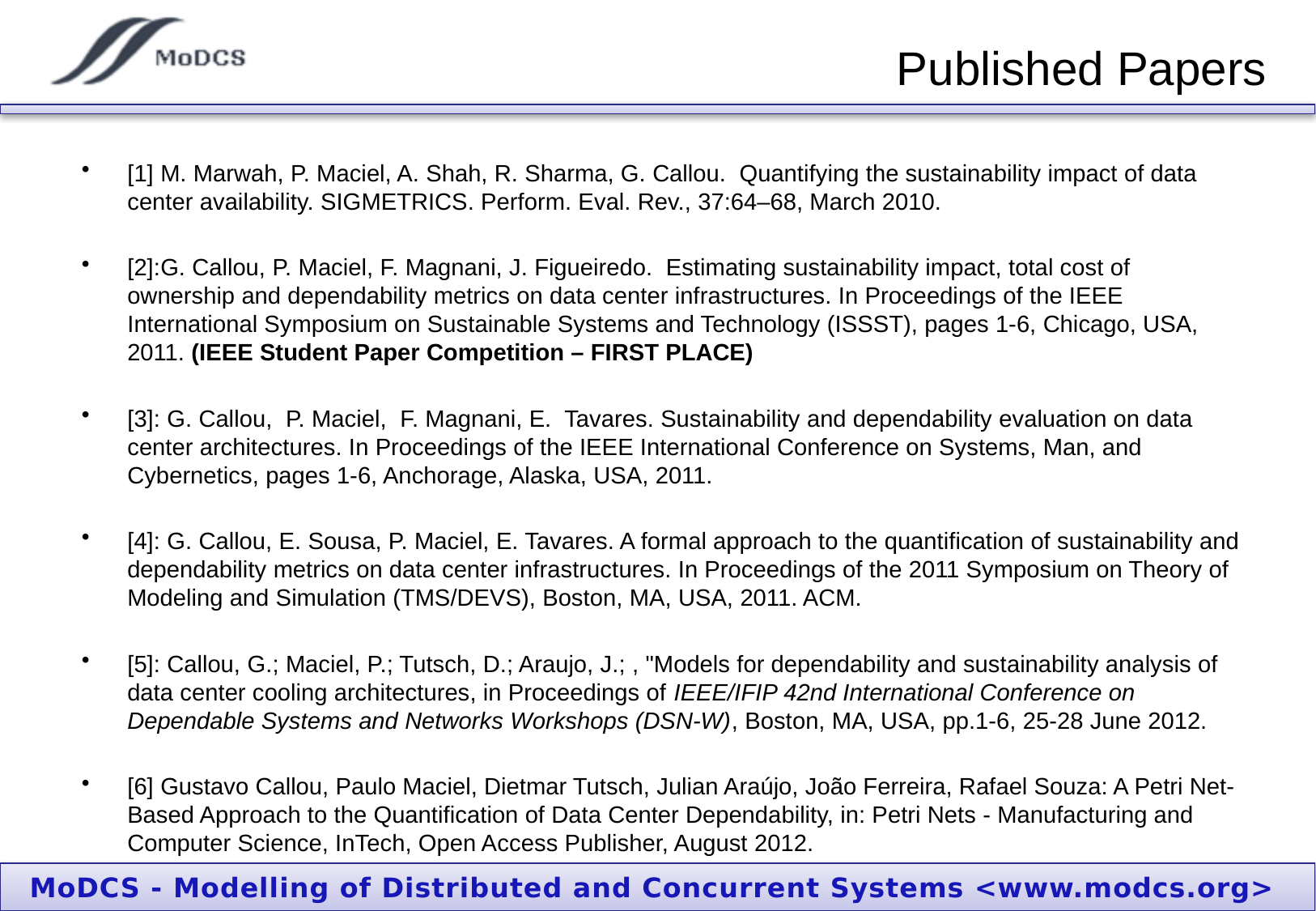

# Published Papers
[1] M. Marwah, P. Maciel, A. Shah, R. Sharma, G. Callou.  Quantifying the sustainability impact of data center availability. SIGMETRICS. Perform. Eval. Rev., 37:64–68, March 2010.

[2]:G. Callou, P. Maciel, F. Magnani, J. Figueiredo.  Estimating sustainability impact, total cost of ownership and dependability metrics on data center infrastructures. In Proceedings of the IEEE International Symposium on Sustainable Systems and Technology (ISSST), pages 1-6, Chicago, USA, 2011. (IEEE Student Paper Competition – FIRST PLACE)

[3]: G. Callou,  P. Maciel,  F. Magnani, E.  Tavares. Sustainability and dependability evaluation on data center architectures. In Proceedings of the IEEE International Conference on Systems, Man, and Cybernetics, pages 1-6, Anchorage, Alaska, USA, 2011.

[4]: G. Callou, E. Sousa, P. Maciel, E. Tavares. A formal approach to the quantification of sustainability and dependability metrics on data center infrastructures. In Proceedings of the 2011 Symposium on Theory of Modeling and Simulation (TMS/DEVS), Boston, MA, USA, 2011. ACM.

[5]: Callou, G.; Maciel, P.; Tutsch, D.; Araujo, J.; , "Models for dependability and sustainability analysis of data center cooling architectures, in Proceedings of IEEE/IFIP 42nd International Conference on Dependable Systems and Networks Workshops (DSN-W), Boston, MA, USA, pp.1-6, 25-28 June 2012.

[6] Gustavo Callou, Paulo Maciel, Dietmar Tutsch, Julian Araújo, João Ferreira, Rafael Souza: A Petri Net-Based Approach to the Quantification of Data Center Dependability, in: Petri Nets - Manufacturing and Computer Science, InTech, Open Access Publisher, August 2012.